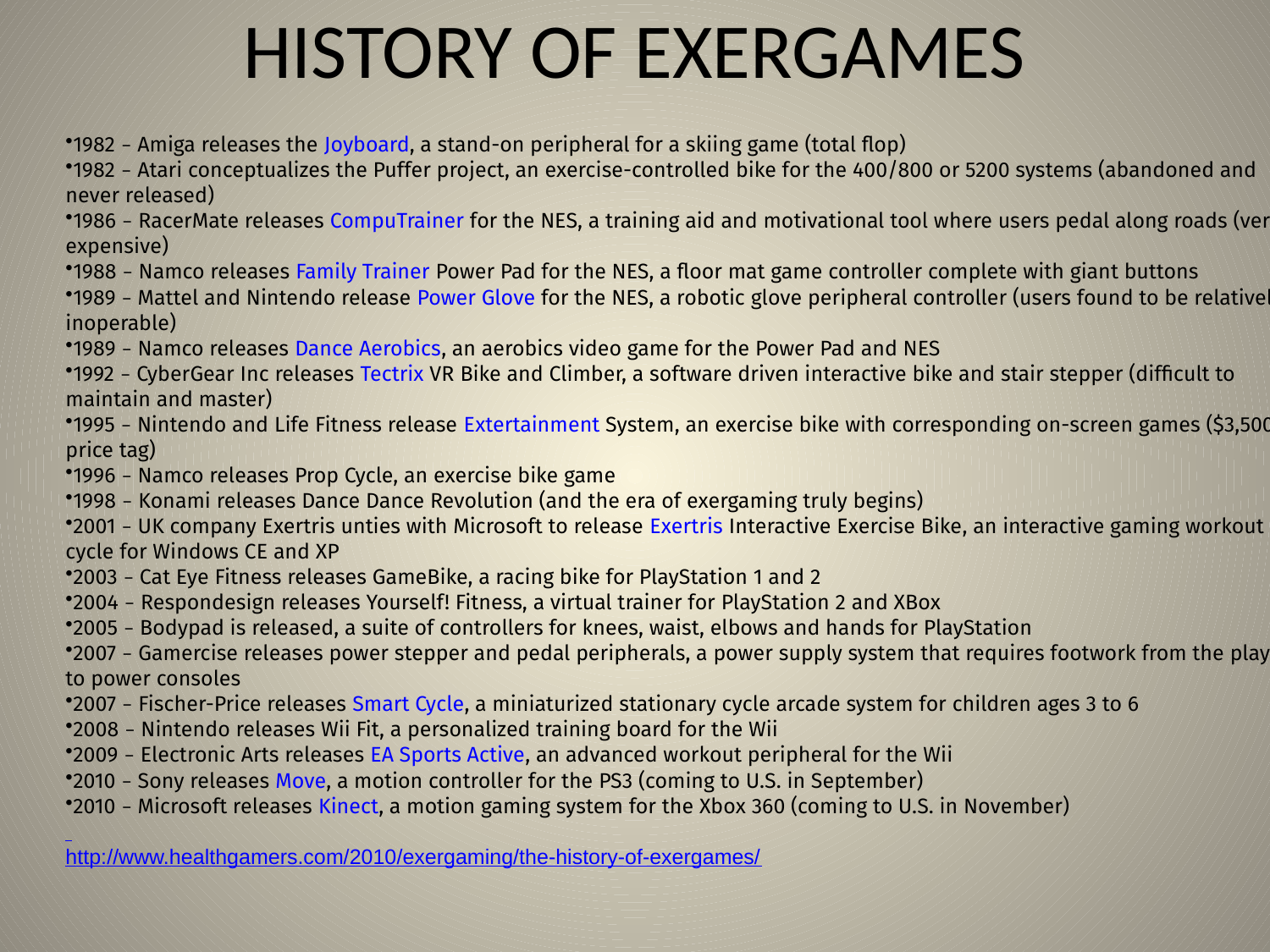

# HISTORY OF EXERGAMES
1982 – Amiga releases the Joyboard, a stand-on peripheral for a skiing game (total flop)
1982 – Atari conceptualizes the Puffer project, an exercise-controlled bike for the 400/800 or 5200 systems (abandoned and never released)
1986 – RacerMate releases CompuTrainer for the NES, a training aid and motivational tool where users pedal along roads (very expensive)
1988 – Namco releases Family Trainer Power Pad for the NES, a floor mat game controller complete with giant buttons
1989 – Mattel and Nintendo release Power Glove for the NES, a robotic glove peripheral controller (users found to be relatively inoperable)
1989 – Namco releases Dance Aerobics, an aerobics video game for the Power Pad and NES
1992 – CyberGear Inc releases Tectrix VR Bike and Climber, a software driven interactive bike and stair stepper (difficult to maintain and master)
1995 – Nintendo and Life Fitness release Extertainment System, an exercise bike with corresponding on-screen games ($3,500 price tag)
1996 – Namco releases Prop Cycle, an exercise bike game
1998 – Konami releases Dance Dance Revolution (and the era of exergaming truly begins)
2001 – UK company Exertris unties with Microsoft to release Exertris Interactive Exercise Bike, an interactive gaming workout cycle for Windows CE and XP
2003 – Cat Eye Fitness releases GameBike, a racing bike for PlayStation 1 and 2
2004 – Respondesign releases Yourself! Fitness, a virtual trainer for PlayStation 2 and XBox
2005 – Bodypad is released, a suite of controllers for knees, waist, elbows and hands for PlayStation
2007 – Gamercise releases power stepper and pedal peripherals, a power supply system that requires footwork from the player to power consoles
2007 – Fischer-Price releases Smart Cycle, a miniaturized stationary cycle arcade system for children ages 3 to 6
2008 – Nintendo releases Wii Fit, a personalized training board for the Wii
2009 – Electronic Arts releases EA Sports Active, an advanced workout peripheral for the Wii
2010 – Sony releases Move, a motion controller for the PS3 (coming to U.S. in September)
2010 – Microsoft releases Kinect, a motion gaming system for the Xbox 360 (coming to U.S. in November)

http://www.healthgamers.com/2010/exergaming/the-history-of-exergames/